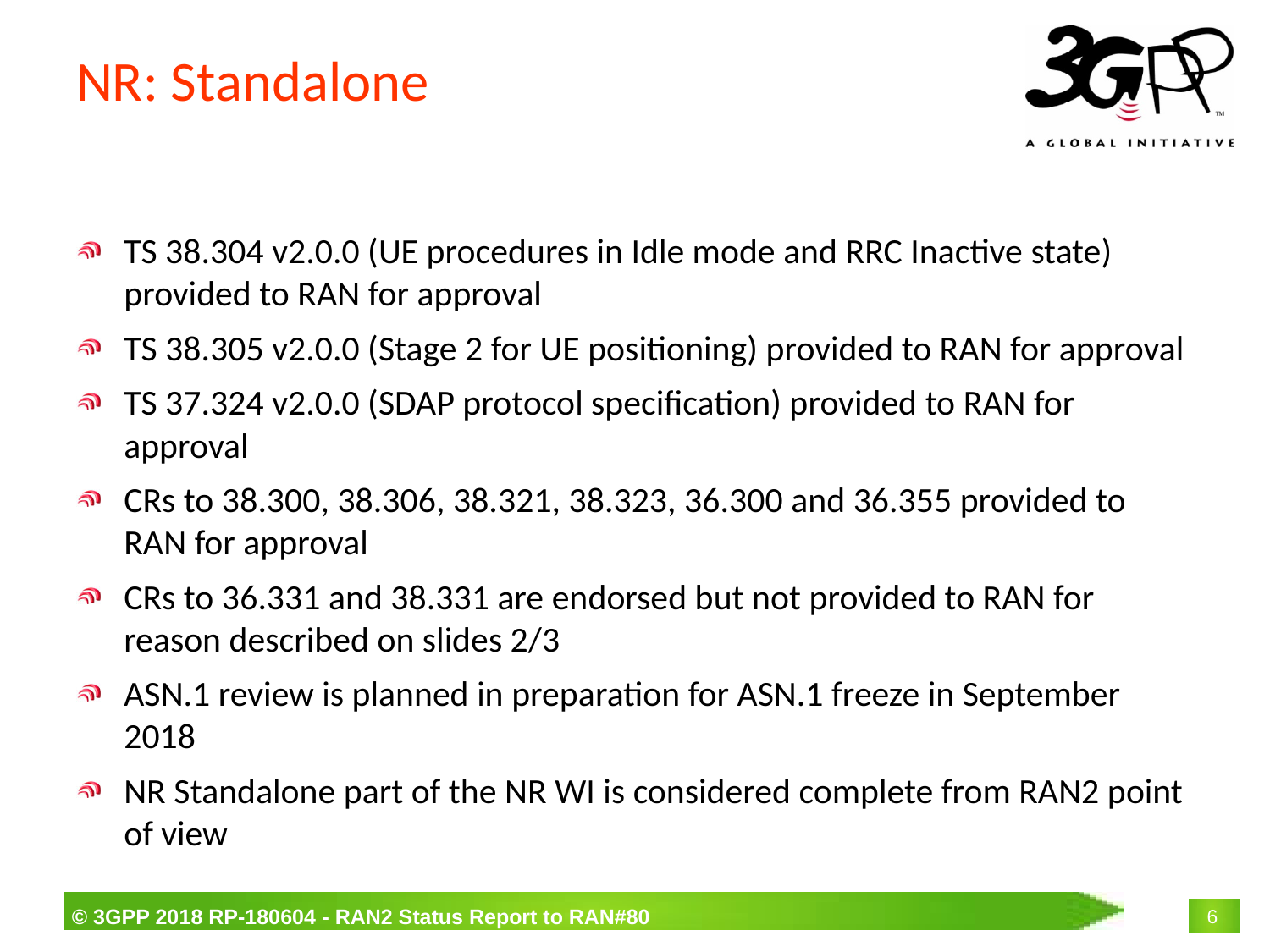

# NR: Standalone
TS 38.304 v2.0.0 (UE procedures in Idle mode and RRC Inactive state) provided to RAN for approval
TS 38.305 v2.0.0 (Stage 2 for UE positioning) provided to RAN for approval
TS 37.324 v2.0.0 (SDAP protocol specification) provided to RAN for approval
CRs to 38.300, 38.306, 38.321, 38.323, 36.300 and 36.355 provided to RAN for approval
CRs to 36.331 and 38.331 are endorsed but not provided to RAN for reason described on slides 2/3
ASN.1 review is planned in preparation for ASN.1 freeze in September 2018
NR Standalone part of the NR WI is considered complete from RAN2 point of view